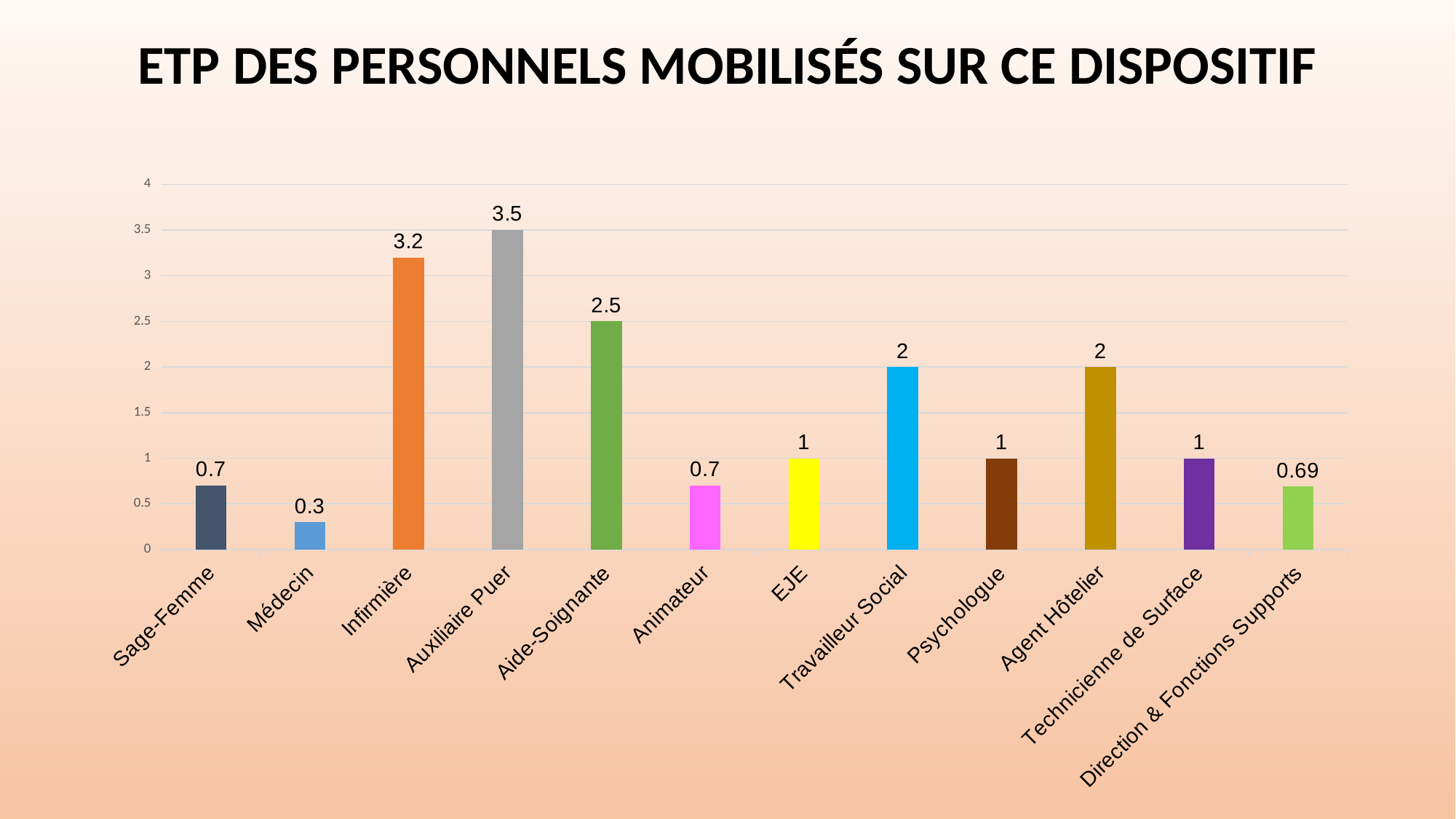

ETP des personnels mobilisés sur ce dispoSItif

### Chart

| Category | Nb d’ETP |
|---|---|
| Sage-Femme | 0.7 |
| Médecin | 0.3 |
| Infirmière | 3.2 |
| Auxiliaire Puer | 3.5 |
| Aide-Soignante | 2.5 |
| Animateur | 0.7 |
| EJE | 1.0 |
| Travailleur Social | 2.0 |
| Psychologue | 1.0 |
| Agent Hôtelier | 2.0 |
| Technicienne de Surface | 1.0 |
| Direction & Fonctions Supports | 0.69 |